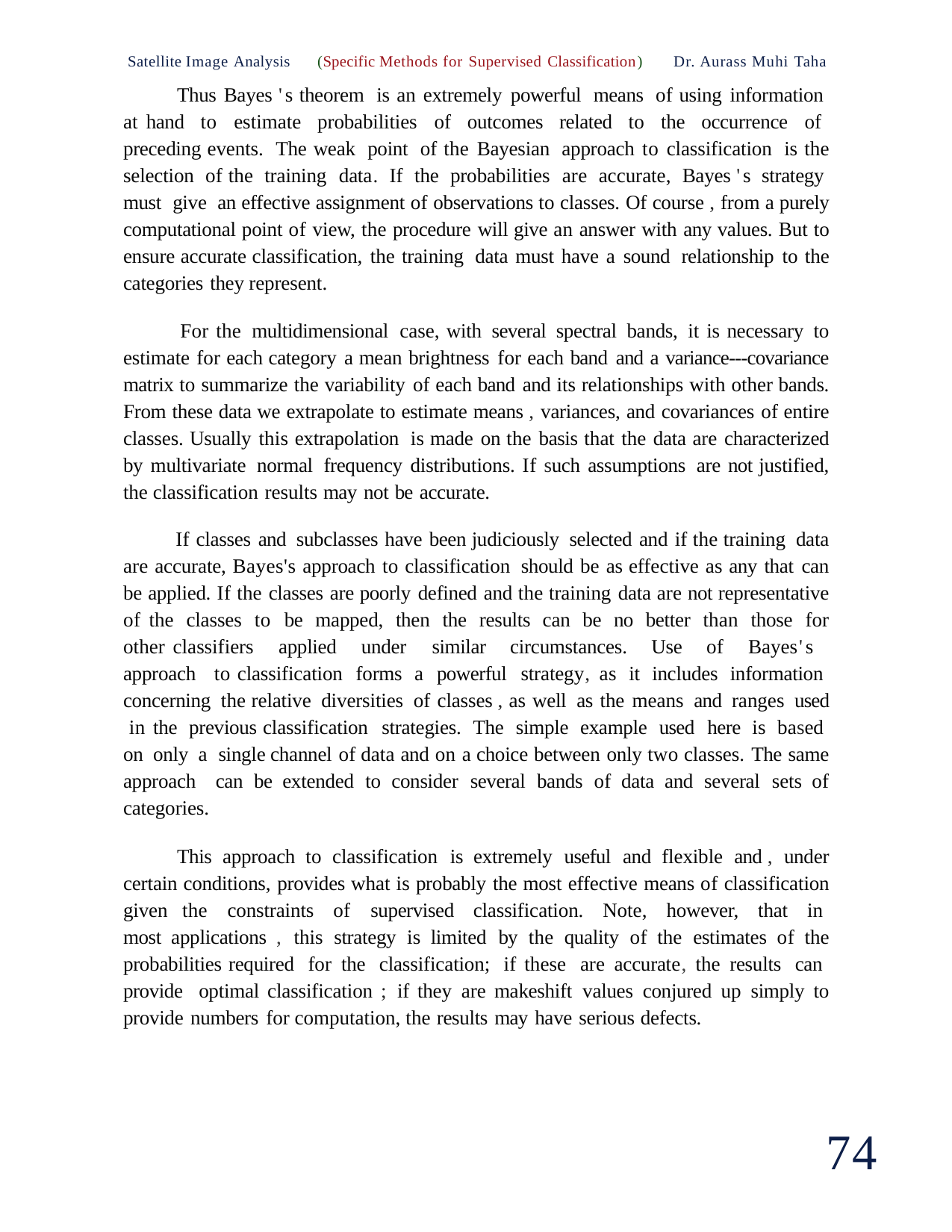

Satellite Image Analysis	(Specific Methods for Supervised Classification)	Dr. Aurass Muhi Taha

Thus Bayes 's theorem  is an extremely powerful  means  of using information  at hand  to  estimate  probabilities  of  outcomes  related  to  the  occurrence  of  preceding events.  The weak  point  of the Bayesian  approach to classification  is the selection  of the  training  data.  If  the  probabilities  are  accurate,  Bayes 's  strategy  must  give  an effective assignment of observations to classes. Of course , from a purely computational point of view, the procedure will give an answer with any values. But to ensure accurate classification, the training  data must have a sound  relationship to the categories they represent.

For the  multidimensional  case, with  several  spectral  bands,  it is necessary  to estimate for each category a mean brightness for each band and a variance---covariance matrix to summarize the variability of each band and its relationships with other bands. From these data we extrapolate to estimate means , variances, and covariances of entire classes. Usually this extrapolation  is made on the basis that the data are characterized by multivariate  normal  frequency distributions. If such assumptions  are not justified, the classification results may not be accurate.

If classes and  subclasses have been judiciously  selected and if the training  data are accurate, Bayes's approach to classification  should be as effective as any that can be applied. If the classes are poorly defined and the training data are not representative of the  classes  to  be  mapped,  then  the  results  can  be  no  better  than  those  for other classifiers   applied   under   similar   circumstances.   Use   of   Bayes's   approach   to classification  forms  a  powerful  strategy, as  it  includes  information  concerning  the relative  diversities  of classes , as well  as the means  and  ranges  used  in the  previous classification  strategies.  The  simple  example  used  here  is  based  on  only  a  single channel of data and on a choice between only two classes. The same approach  can be extended to consider several bands of data and several sets of categories.

This  approach  to  classification  is  extremely  useful  and  flexible  and ,  under certain conditions, provides what is probably the most effective means of classification given  the   constraints   of   supervised   classification.   Note,   however,   that   in  most applications , this strategy is limited by the quality of the estimates of the probabilities required  for the  classification;  if these  are accurate, the results  can  provide  optimal classification ; if they are makeshift values conjured up simply to provide numbers for computation, the results may have serious defects.
74